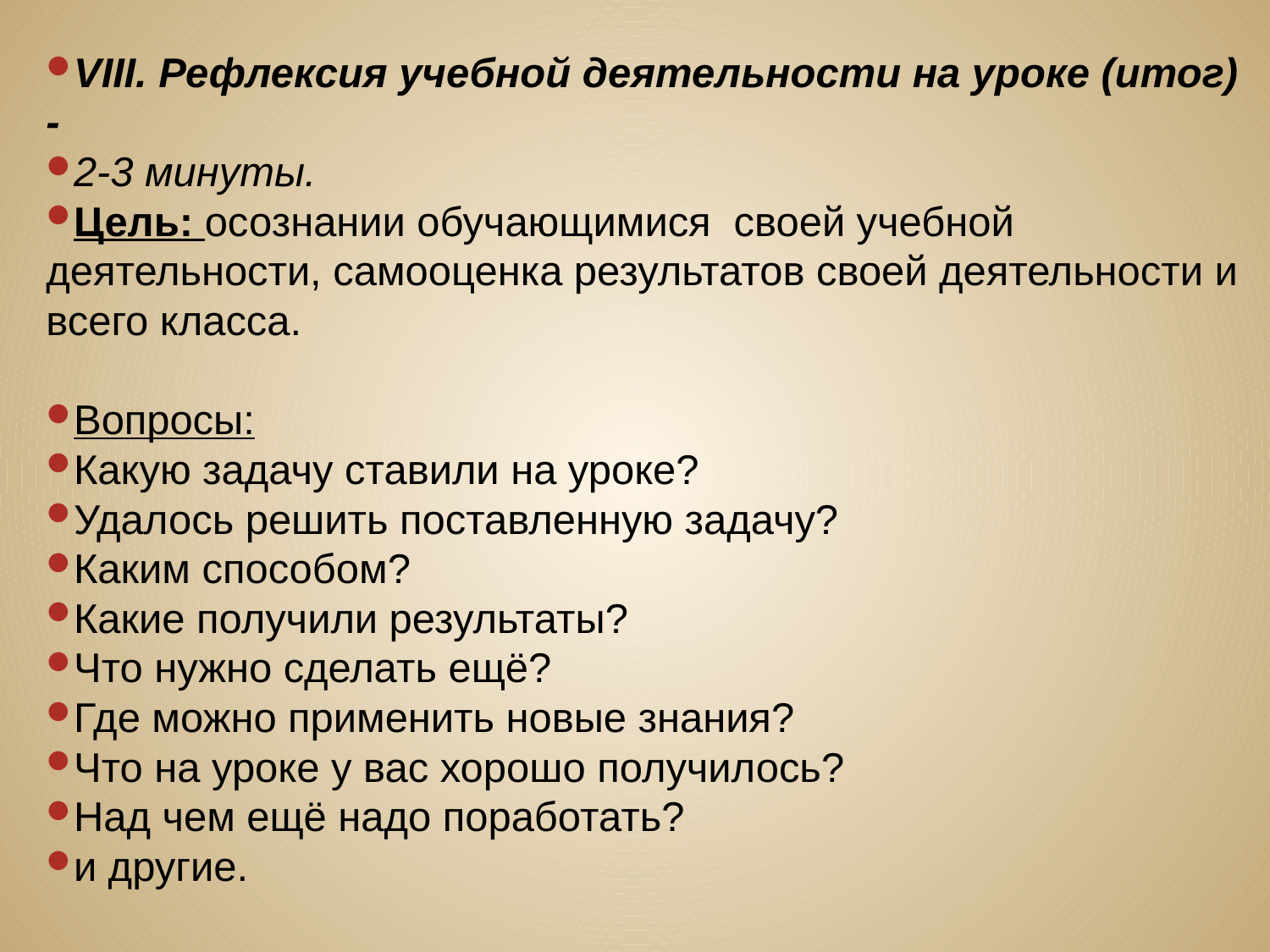

VIII. Рефлексия учебной деятельности на уроке (итог) -
2-3 минуты.
Цель: осознании обучающимися  своей учебной деятельности, самооценка результатов своей деятельности и всего класса.

Вопросы:
Какую задачу ставили на уроке?
Удалось решить поставленную задачу?
Каким способом?
Какие получили результаты?
Что нужно сделать ещё?
Где можно применить новые знания?
Что на уроке у вас хорошо получилось?
Над чем ещё надо поработать?
и другие.